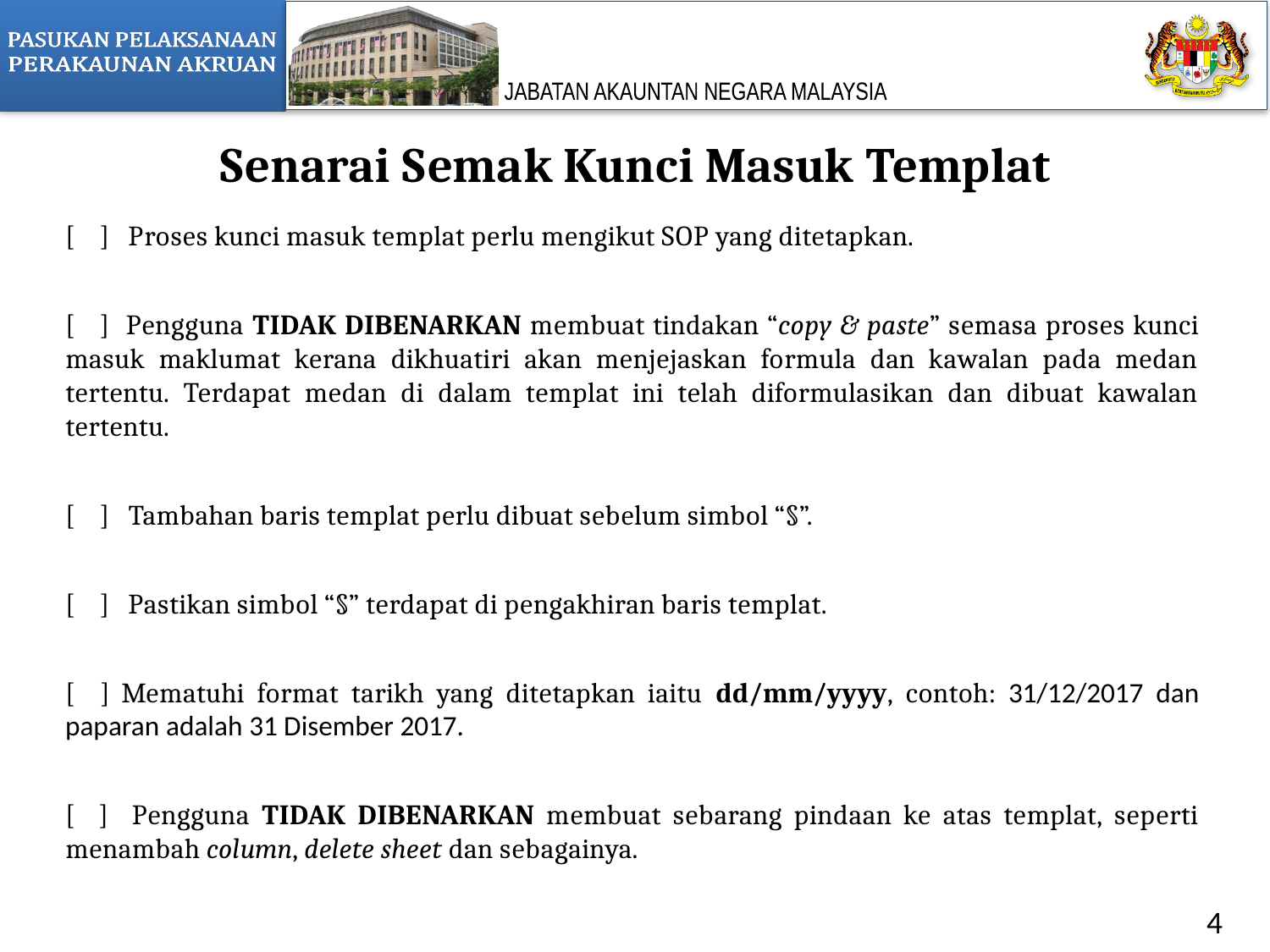

Senarai Semak Kunci Masuk Templat
[    ]   Proses kunci masuk templat perlu mengikut SOP yang ditetapkan.

[   ]  Pengguna TIDAK DIBENARKAN membuat tindakan “copy & paste” semasa proses kunci masuk maklumat kerana dikhuatiri akan menjejaskan formula dan kawalan pada medan tertentu. Terdapat medan di dalam templat ini telah diformulasikan dan dibuat kawalan tertentu.

[    ]   Tambahan baris templat perlu dibuat sebelum simbol “§”.

[    ]   Pastikan simbol “§” terdapat di pengakhiran baris templat.

[  ] Mematuhi format tarikh yang ditetapkan iaitu dd/mm/yyyy, contoh: 31/12/2017 dan paparan adalah 31 Disember 2017.

[  ]  Pengguna TIDAK DIBENARKAN membuat sebarang pindaan ke atas templat, seperti menambah column, delete sheet dan sebagainya.

4